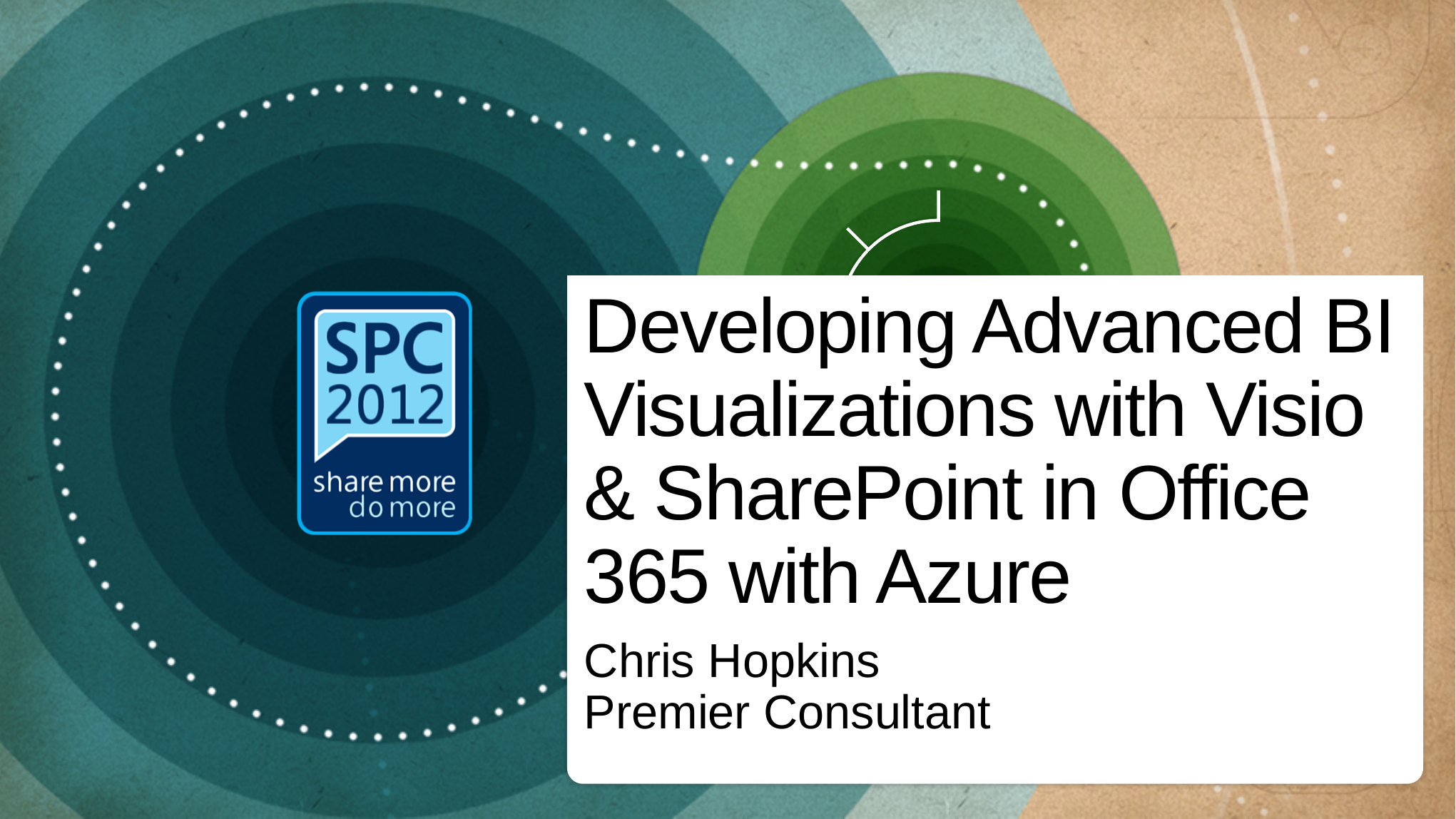

# Developing Advanced BI Visualizations with Visio & SharePoint in Office 365 with Azure
Chris Hopkins
Premier Consultant